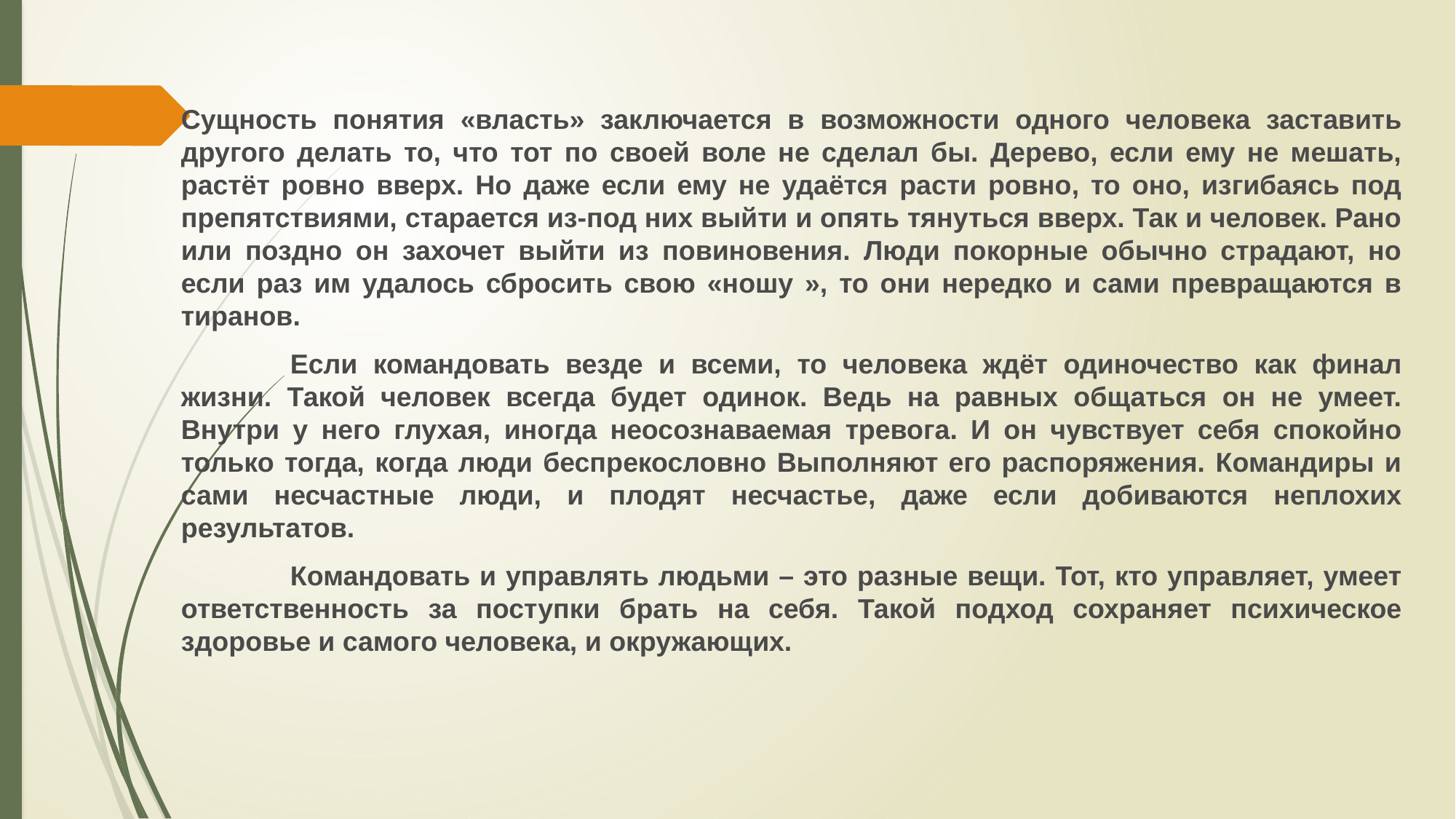

Сущность понятия «власть» заключается в возможности одного человека заставить другого делать то, что тот по своей воле не сделал бы. Дерево, если ему не мешать, растёт ровно вверх. Но даже если ему не удаётся расти ровно, то оно, изгибаясь под препятствиями, старается из-под них выйти и опять тянуться вверх. Так и человек. Рано или поздно он захочет выйти из повиновения. Люди покорные обычно страдают, но если раз им удалось сбросить свою «ношу », то они нередко и сами превращаются в тиранов.
	Если командовать везде и всеми, то человека ждёт одиночество как финал жизни. Такой человек всегда будет одинок. Ведь на равных общаться он не умеет. Внутри у него глухая, иногда неосознаваемая тревога. И он чувствует себя спокойно только тогда, когда люди беспрекословно Выполняют его распоряжения. Командиры и сами несчастные люди, и плодят несчастье, даже если добиваются неплохих результатов.
	Командовать и управлять людьми – это разные вещи. Тот, кто управляет, умеет ответственность за поступки брать на себя. Такой подход сохраняет психическое здоровье и самого человека, и окружающих.